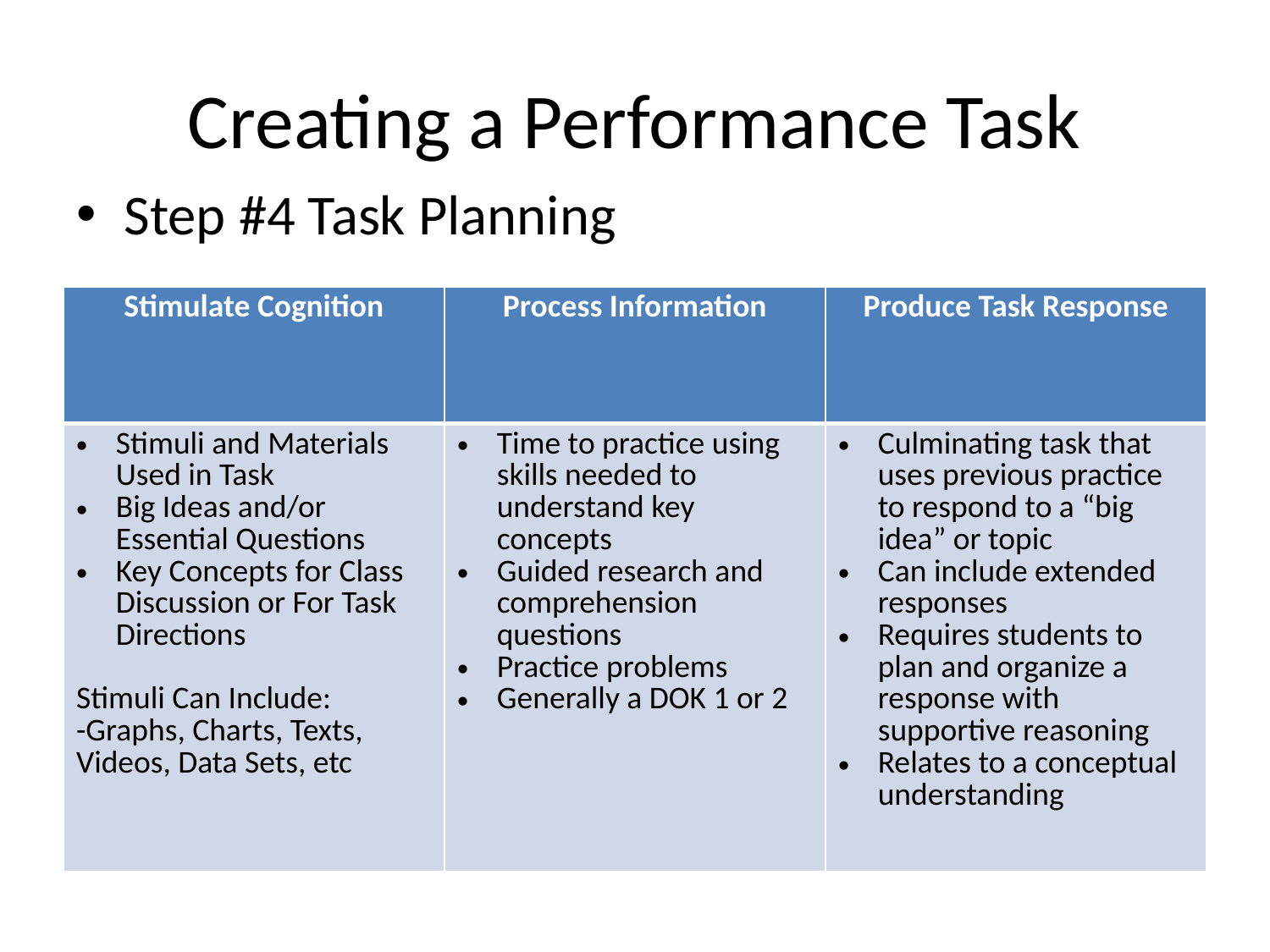

# Creating a Performance Task
Step #4 Task Planning

| Stimulate Cognition | Process Information | Produce Task Response |
| --- | --- | --- |
| Stimuli and Materials Used in Task Big Ideas and/or Essential Questions Key Concepts for Class Discussion or For Task Directions Stimuli Can Include: -Graphs, Charts, Texts, Videos, Data Sets, etc | Time to practice using skills needed to understand key concepts Guided research and comprehension questions Practice problems Generally a DOK 1 or 2 | Culminating task that uses previous practice to respond to a “big idea” or topic Can include extended responses Requires students to plan and organize a response with supportive reasoning Relates to a conceptual understanding |